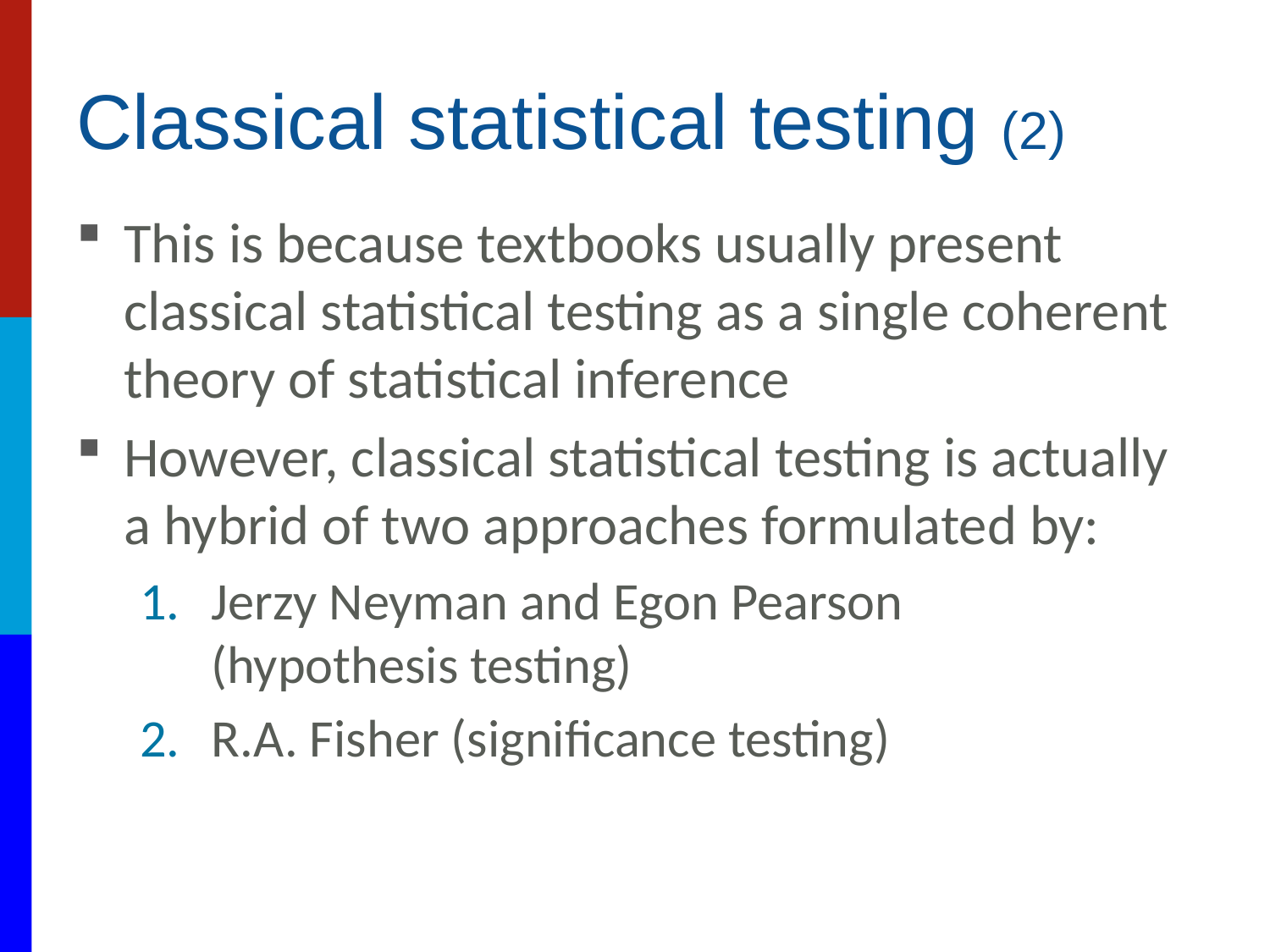

# Classical statistical testing (2)
This is because textbooks usually present classical statistical testing as a single coherent theory of statistical inference
However, classical statistical testing is actually a hybrid of two approaches formulated by:
Jerzy Neyman and Egon Pearson    (hypothesis testing)
R.A. Fisher (significance testing)